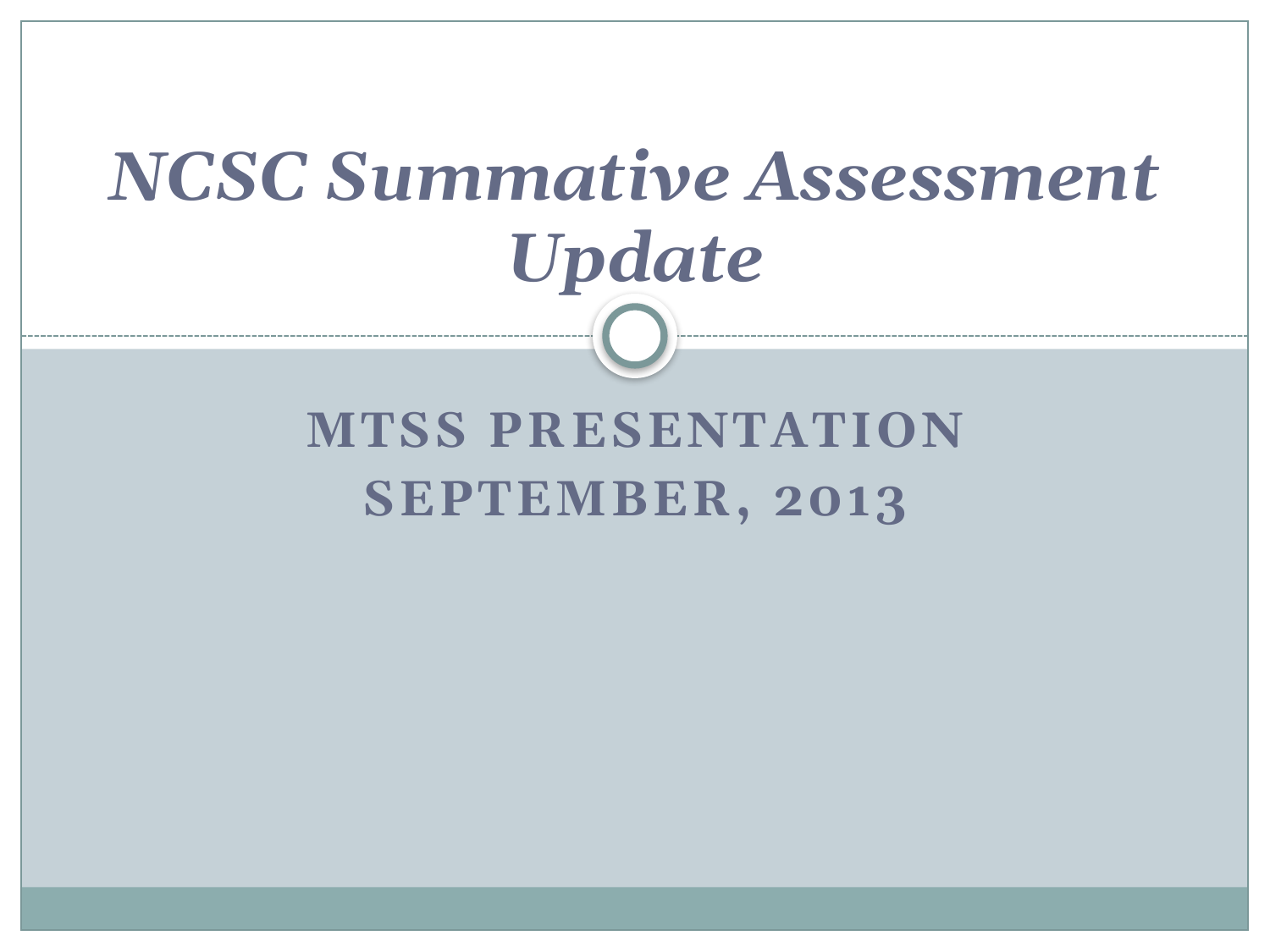

# NCSC Summative Assessment Update
MTSS Presentation
September, 2013